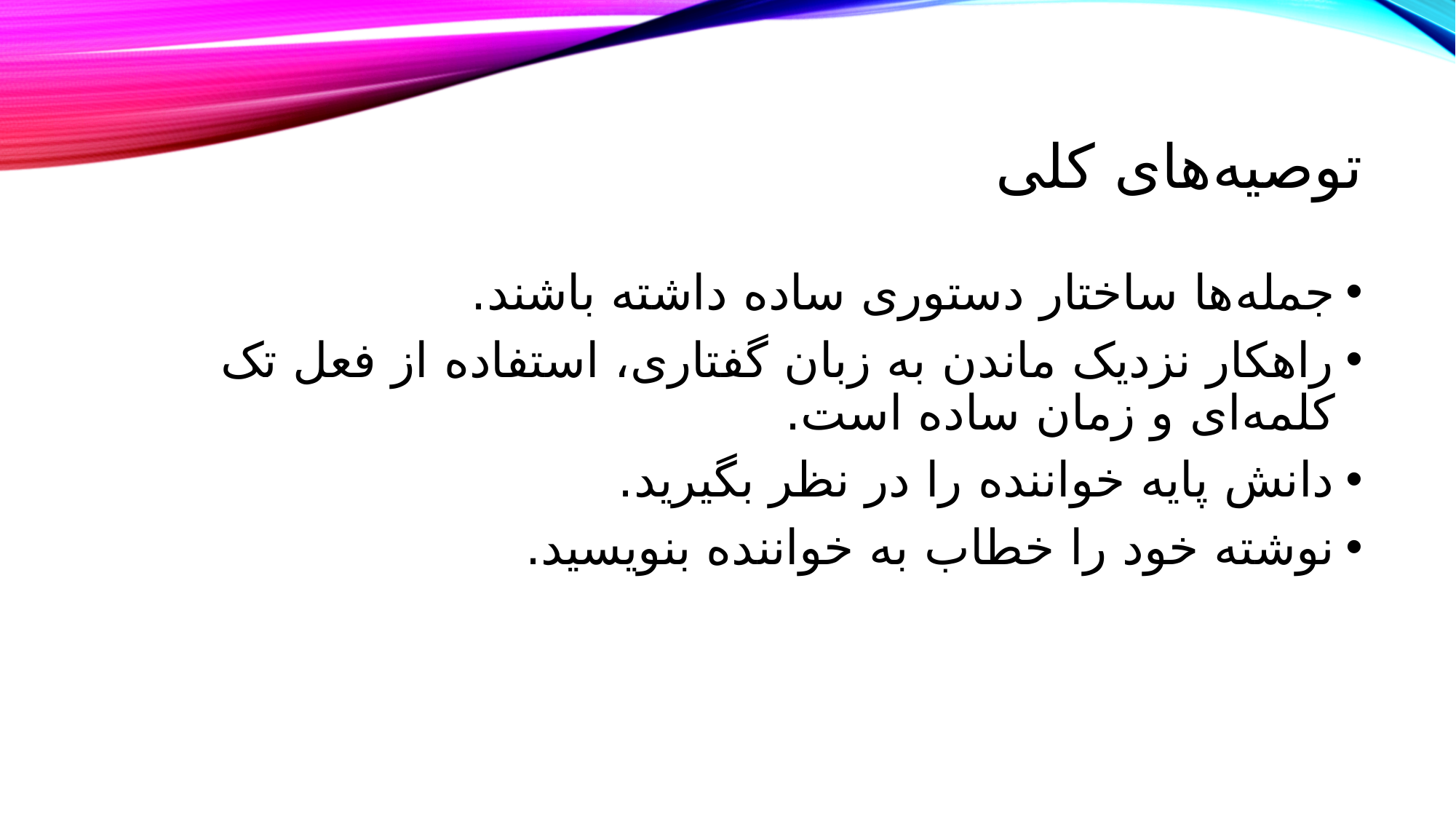

# توصیه‌های کلی
جمله‌ها ساختار دستوری ساده داشته باشند.
راهکار نزدیک ماندن به زبان گفتاری، استفاده از فعل تک کلمه‌ای و زمان ساده است.
دانش پایه خواننده را در نظر بگیرید.
نوشته خود را خطاب به خواننده بنویسید.